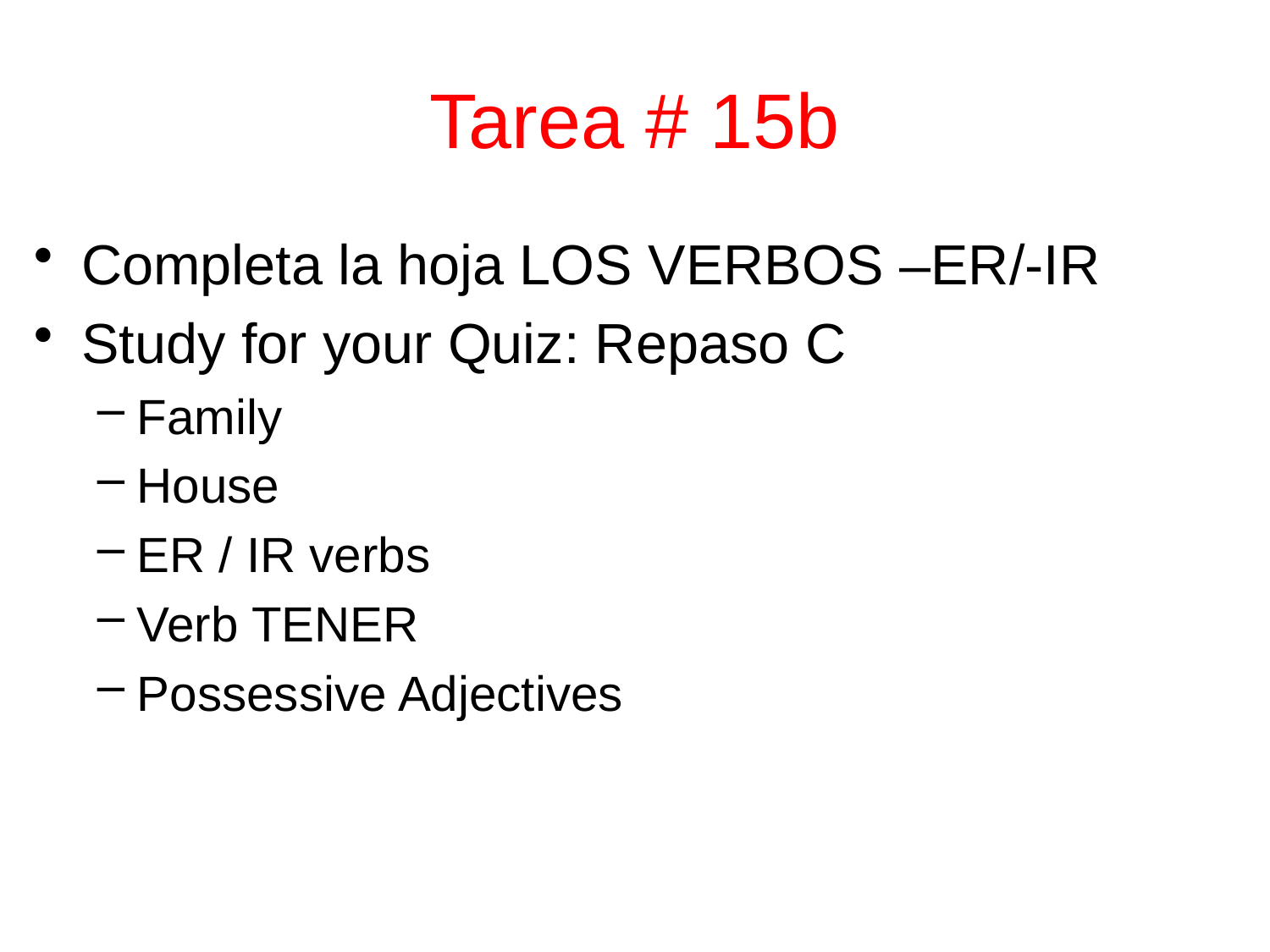

# Tarea # 15b
Completa la hoja LOS VERBOS –ER/-IR
Study for your Quiz: Repaso C
Family
House
ER / IR verbs
Verb TENER
Possessive Adjectives